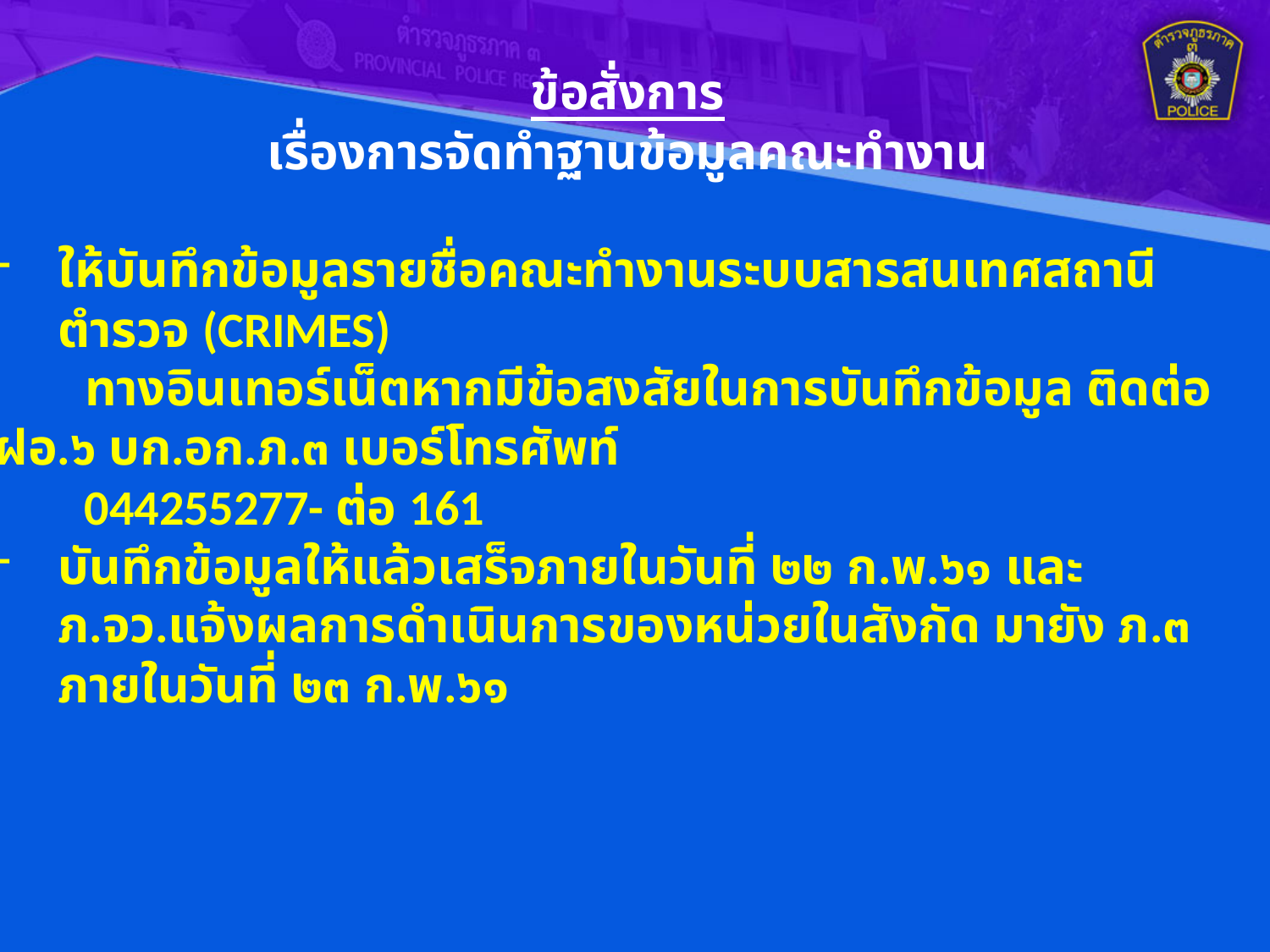

ข้อสั่งการ
เรื่องการจัดทำฐานข้อมูลคณะทำงาน

ให้บันทึกข้อมูลรายชื่อคณะทำงานระบบสารสนเทศสถานีตำรวจ (CRIMES)
       ทางอินเทอร์เน็ตหากมีข้อสงสัยในการบันทึกข้อมูล ติดต่อ ฝอ.๖ บก.อก.ภ.๓ เบอร์โทรศัพท์
        044255277- ต่อ 161
บันทึกข้อมูลให้แล้วเสร็จภายในวันที่ ๒๒ ก.พ.๖๑ และ ภ.จว.แจ้งผลการดำเนินการของหน่วยในสังกัด มายัง ภ.๓ ภายในวันที่ ๒๓ ก.พ.๖๑